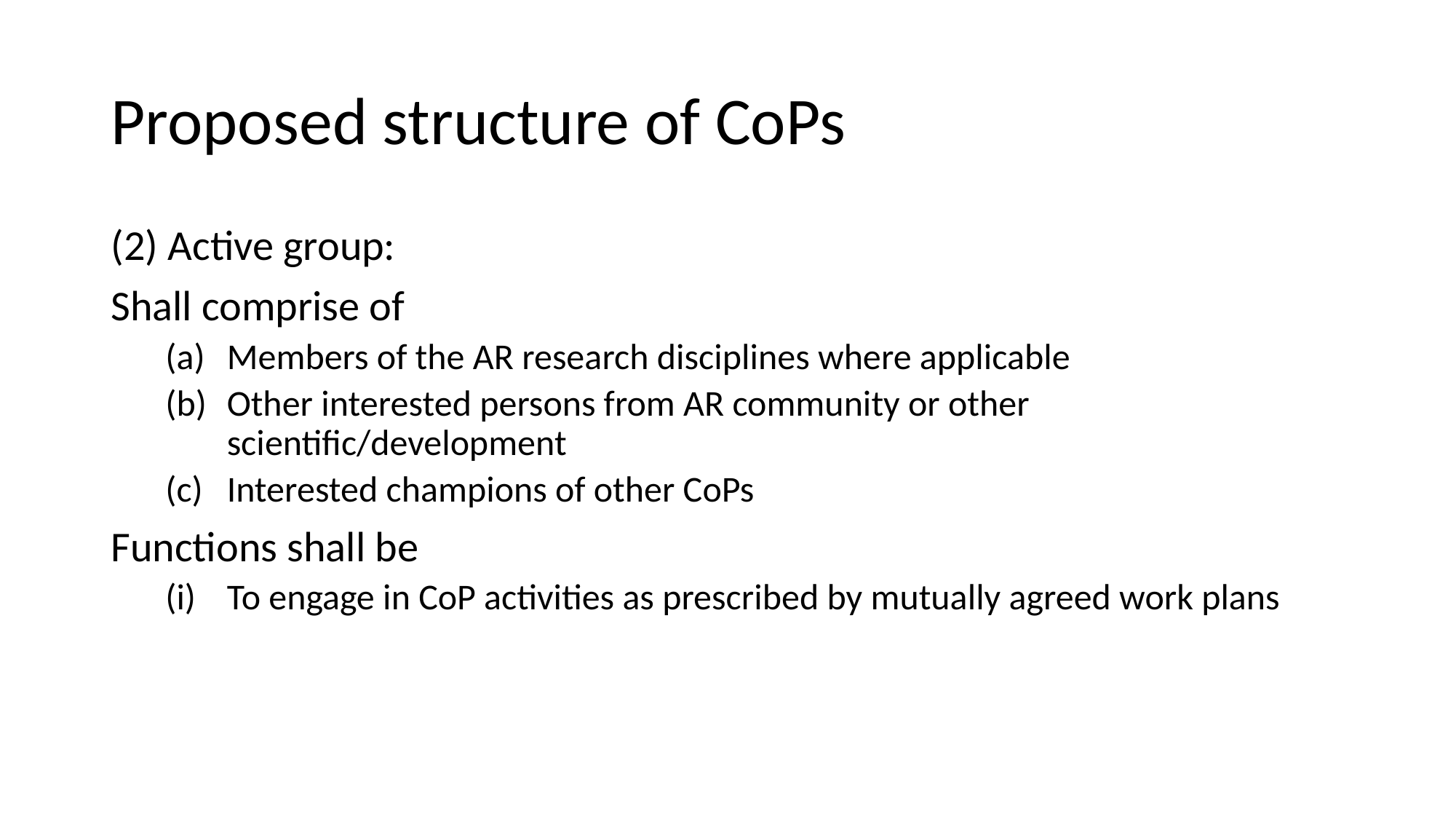

# Proposed structure of CoPs
(2) Active group:
Shall comprise of
Members of the AR research disciplines where applicable
Other interested persons from AR community or other scientific/development
Interested champions of other CoPs
Functions shall be
To engage in CoP activities as prescribed by mutually agreed work plans